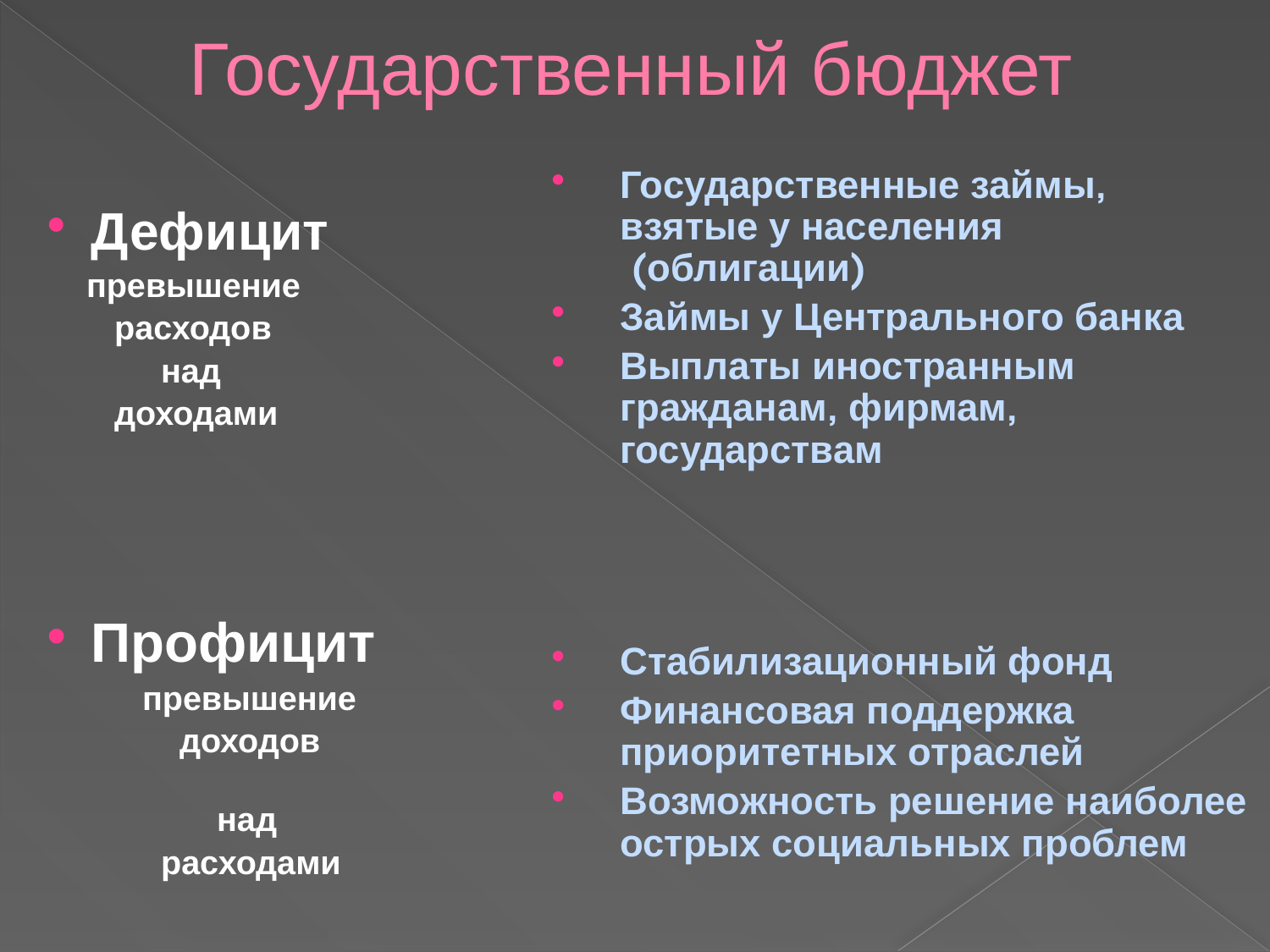

# Государственный бюджет
Государственные займы,           взятые у населения                         (облигации)
Займы у Центрального банка
Выплаты иностранным гражданам, фирмам, государствам

Стабилизационный фонд
Финансовая поддержка приоритетных отраслей
Возможность решение наиболее острых социальных проблем

Дефицит
    превышение
       расходов
            над
       доходами

Профицит
          превышение
              доходов
                  над
            расходами